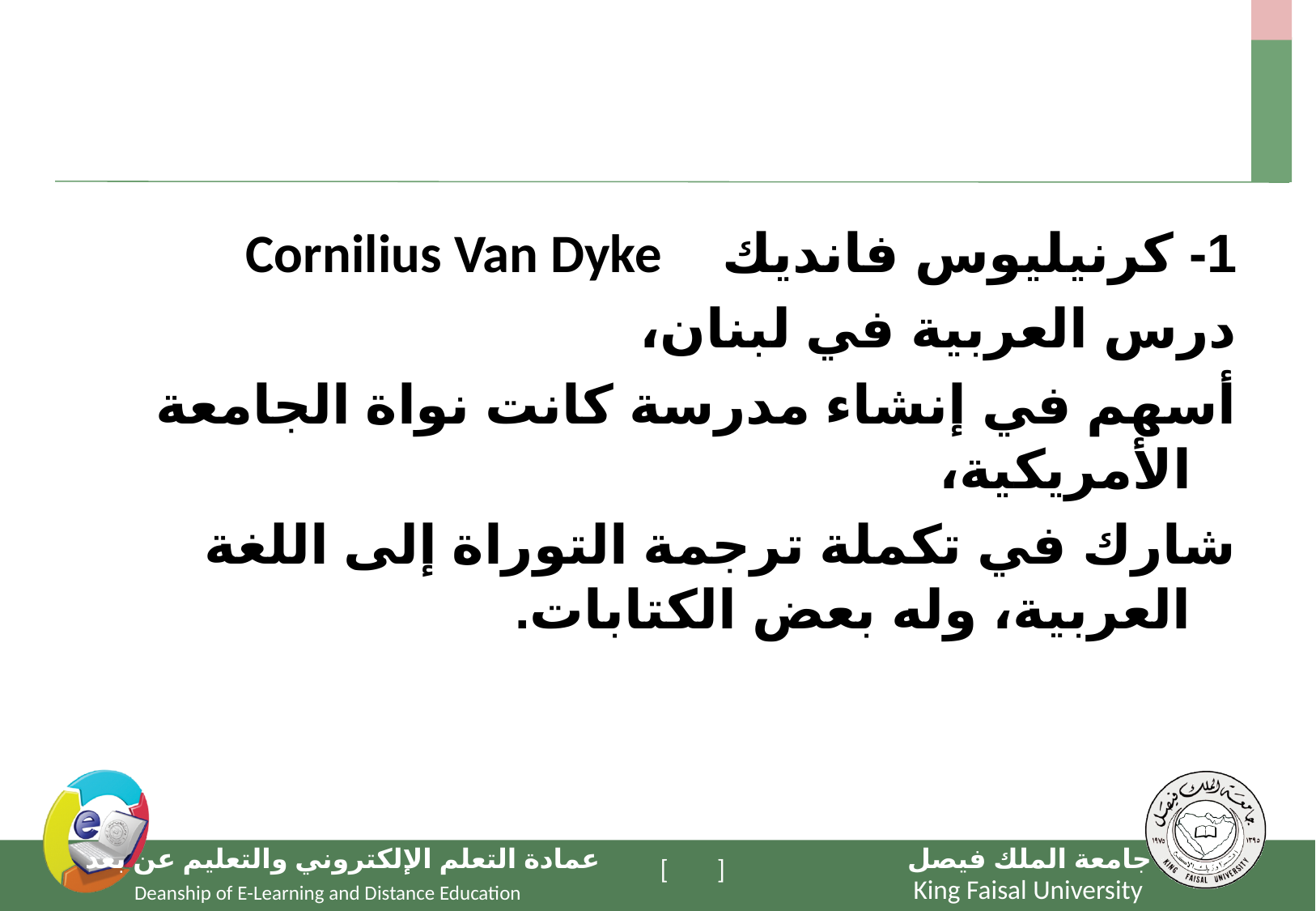

#
1- كرنيليوس فانديك    Cornilius Van Dyke
درس العربية في لبنان،
أسهم في إنشاء مدرسة كانت نواة الجامعة الأمريكية،
شارك في تكملة ترجمة التوراة إلى اللغة العربية، وله بعض الكتابات.